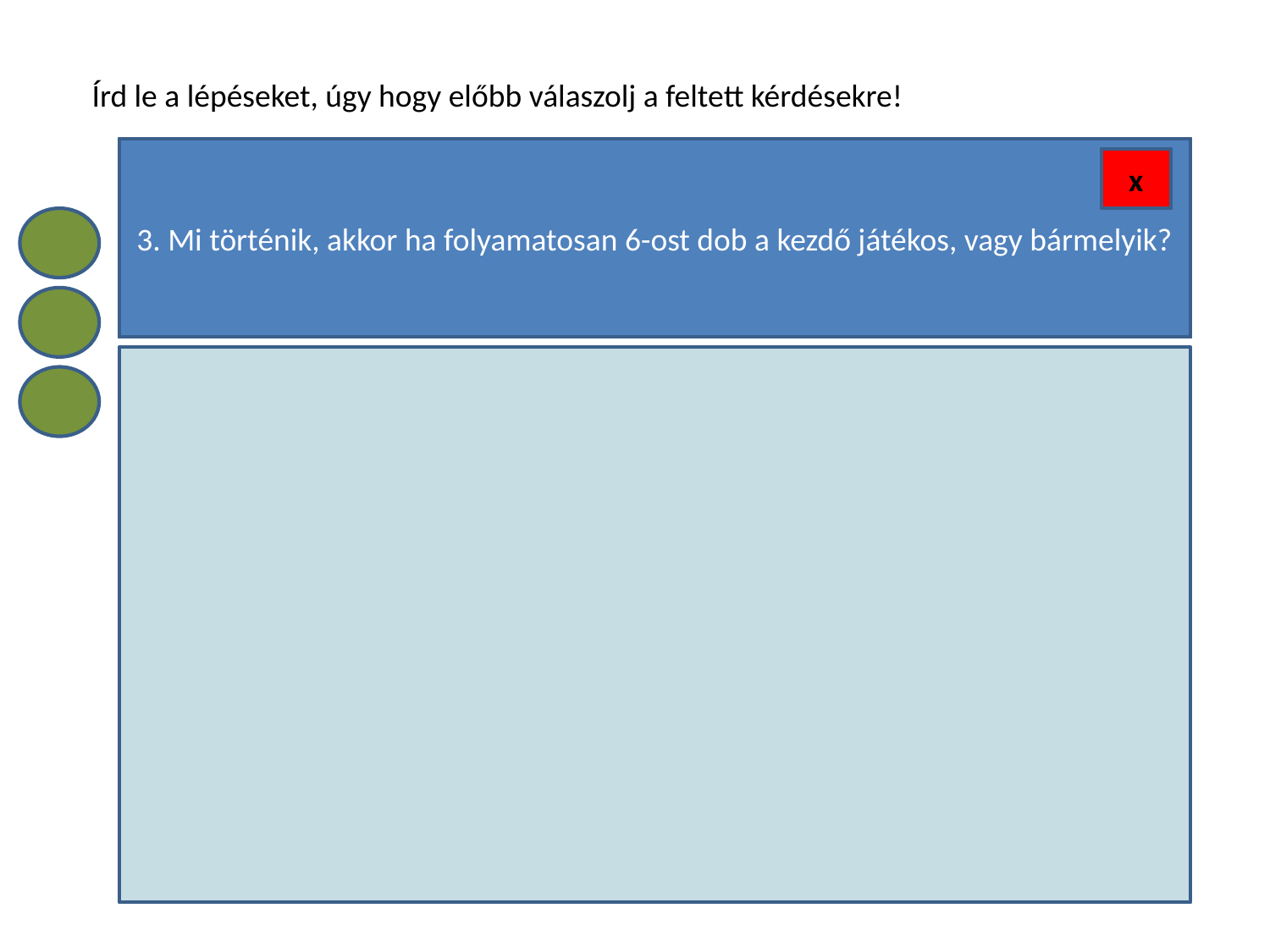

Írd le a lépéseket, úgy hogy előbb válaszolj a feltett kérdésekre!
1. Mi van akkor ha már az első dobás a 6-os számot eredményezi?
2. Lesz-e olyan alkalom, amikor soha nem dob 6-ost?
3. Mi történik, akkor ha folyamatosan 6-ost dob a kezdő játékos, vagy bármelyik?
x
x